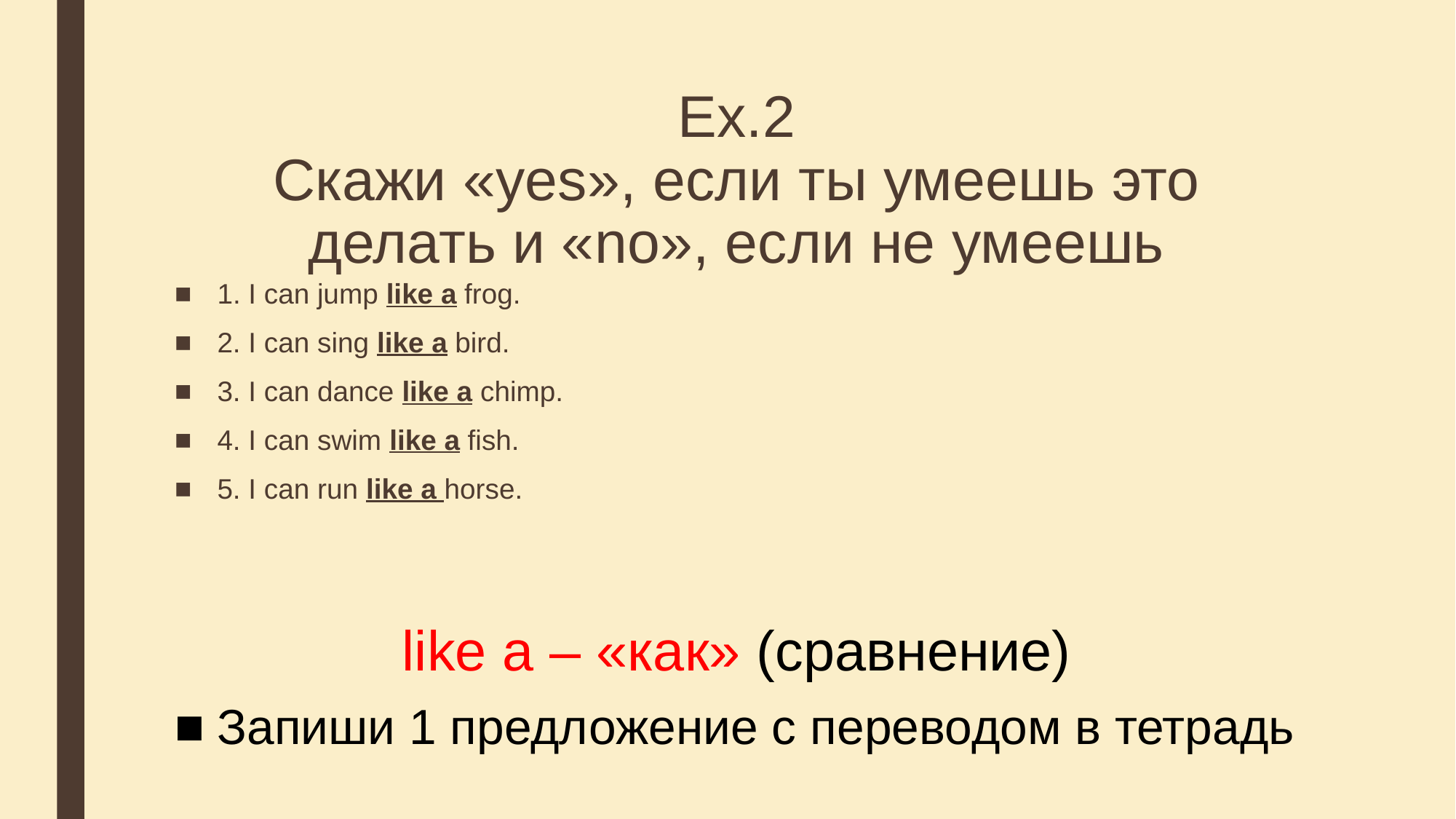

# Ex.2 Скажи «yes», если ты умеешь это делать и «no», если не умеешь
1. I can jump like a frog.
2. I can sing like a bird.
3. I can dance like a chimp.
4. I can swim like a fish.
5. I can run like a horse.

like a – «как» (сравнение)
Запиши 1 предложение с переводом в тетрадь